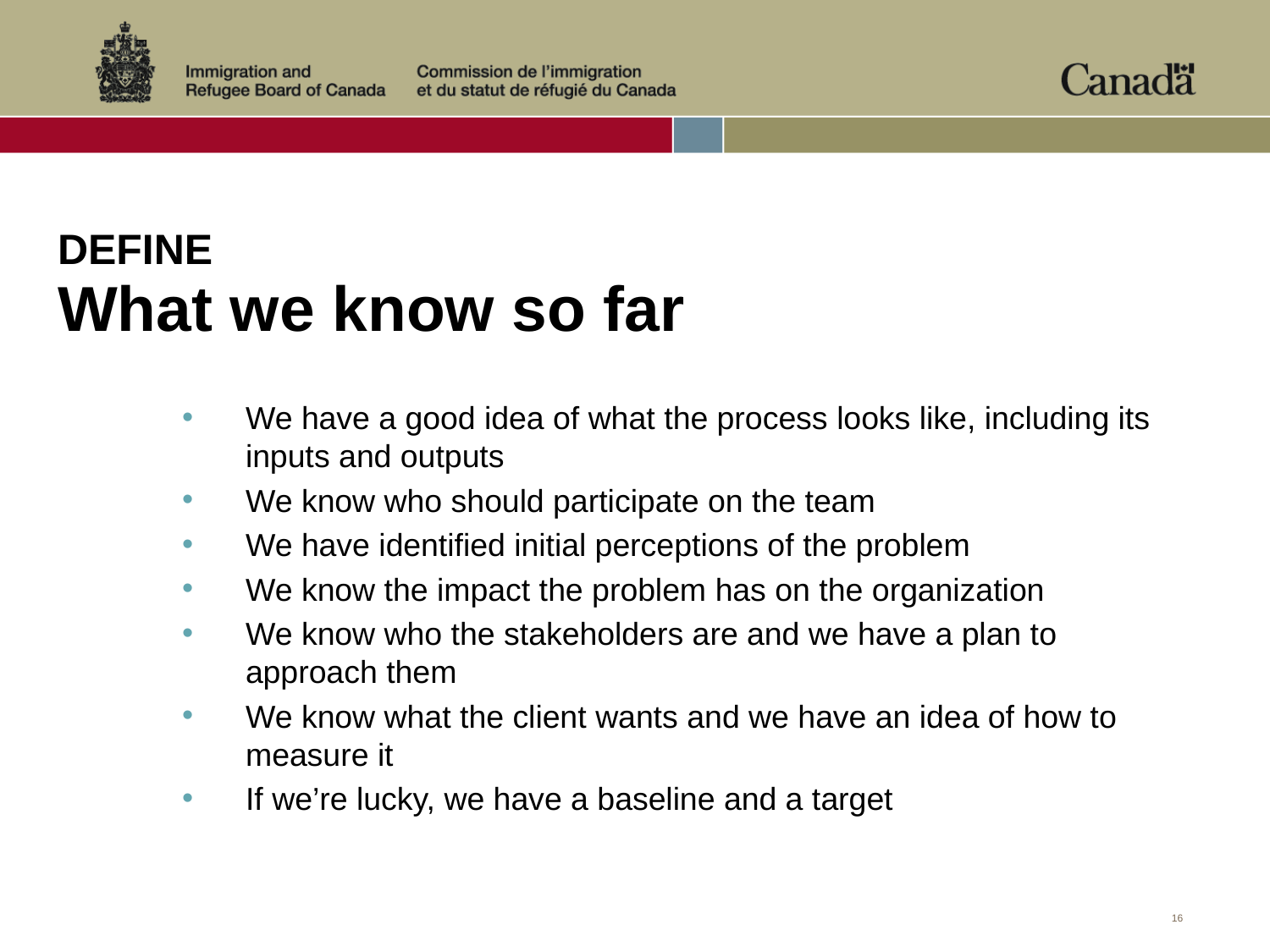

# DEFINE What we know so far
We have a good idea of what the process looks like, including its inputs and outputs
We know who should participate on the team
We have identified initial perceptions of the problem
We know the impact the problem has on the organization
We know who the stakeholders are and we have a plan to approach them
We know what the client wants and we have an idea of how to measure it
If we’re lucky, we have a baseline and a target

16